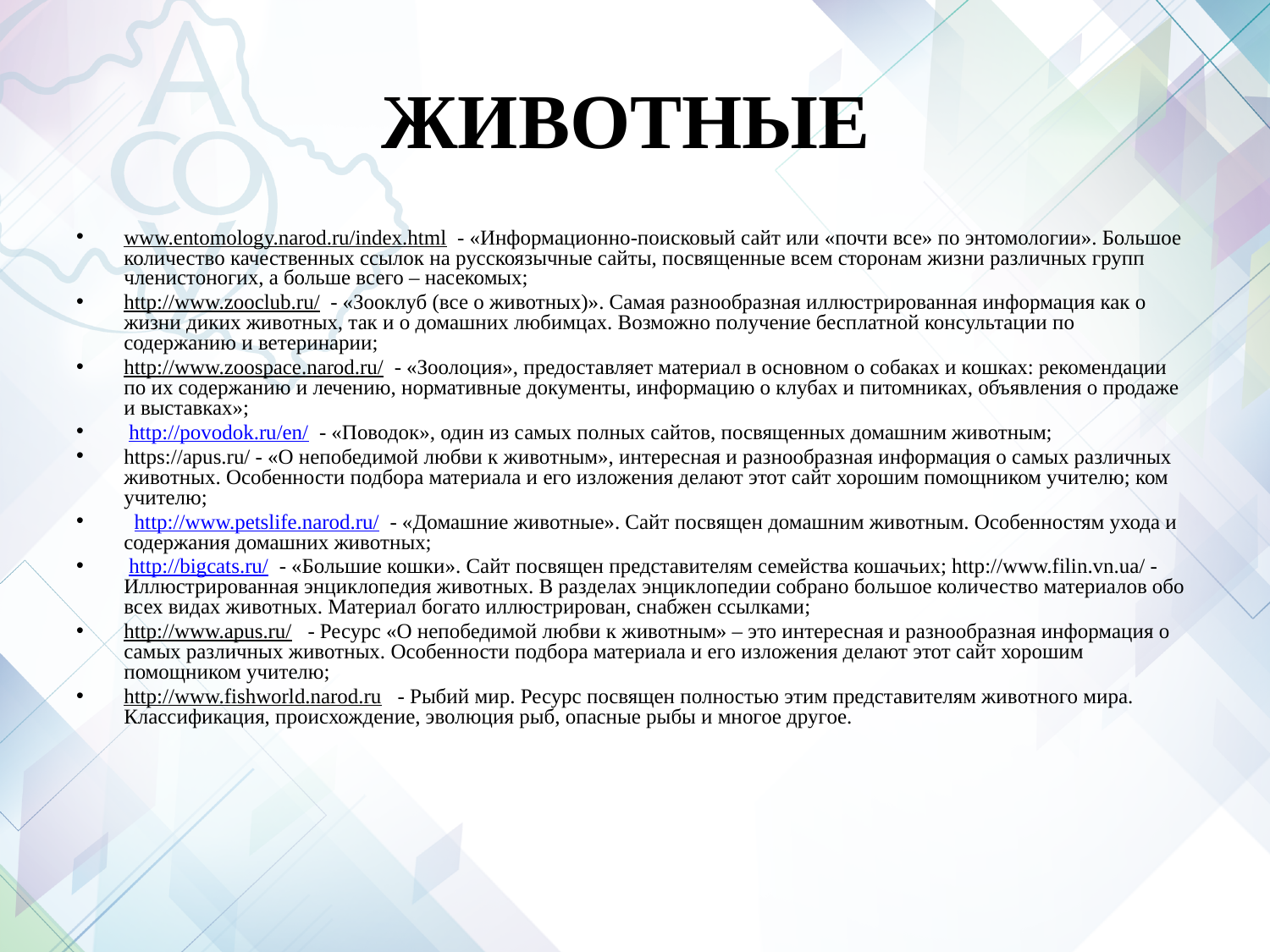

# ЖИВОТНЫЕ
www.entomology.narod.ru/index.html  - «Информационно-поисковый сайт или «почти все» по энтомологии». Большое количество качественных ссылок на русскоязычные сайты, посвященные всем сторонам жизни различных групп членистоногих, а больше всего – насекомых;
http://www.zooclub.ru/  - «Зооклуб (все о животных)». Самая разнообразная иллюстрированная информация как о жизни диких животных, так и о домашних любимцах. Возможно получение бесплатной консультации по содержанию и ветеринарии;
http://www.zoospace.narod.ru/  - «Зоолоция», предоставляет материал в основном о собаках и кошках: рекомендации по их содержанию и лечению, нормативные документы, информацию о клубах и питомниках, объявления о продаже и выставках»;
 http://povodok.ru/en/  - «Поводок», один из самых полных сайтов, посвященных домашним животным;
https://apus.ru/ - «О непобедимой любви к животным», интересная и разнообразная информация о самых различных животных. Особенности подбора материала и его изложения делают этот сайт хорошим помощником учителю; ком учителю;
  http://www.petslife.narod.ru/  - «Домашние животные». Сайт посвящен домашним животным. Особенностям ухода и содержания домашних животных;
 http://bigcats.ru/  - «Большие кошки». Сайт посвящен представителям семейства кошачьих; http://www.filin.vn.ua/ - Иллюстрированная энциклопедия животных. В разделах энциклопедии собрано большое количество материалов обо всех видах животных. Материал богато иллюстрирован, снабжен ссылками;
http://www.apus.ru/   - Ресурс «О непобедимой любви к животным» – это интересная и разнообразная информация о самых различных животных. Особенности подбора материала и его изложения делают этот сайт хорошим помощником учителю;
http://www.fishworld.narod.ru   - Рыбий мир. Ресурс посвящен полностью этим представителям животного мира. Классификация, происхождение, эволюция рыб, опасные рыбы и многое другое.